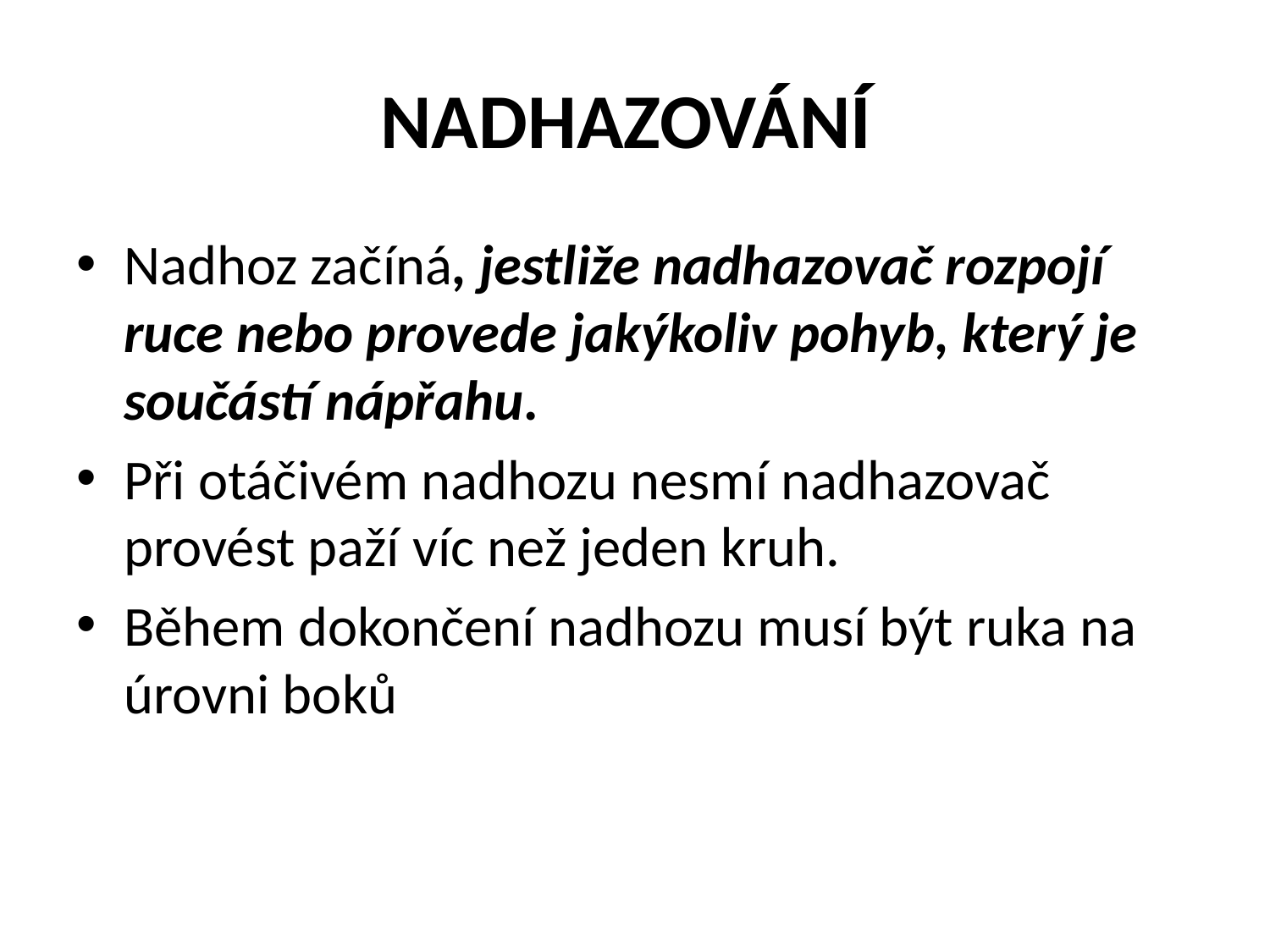

# NADHAZOVÁNÍ
Nadhoz začíná, jestliže nadhazovač rozpojí ruce nebo provede jakýkoliv pohyb, který je součástí nápřahu.
Při otáčivém nadhozu nesmí nadhazovač provést paží víc než jeden kruh.
Během dokončení nadhozu musí být ruka na úrovni boků